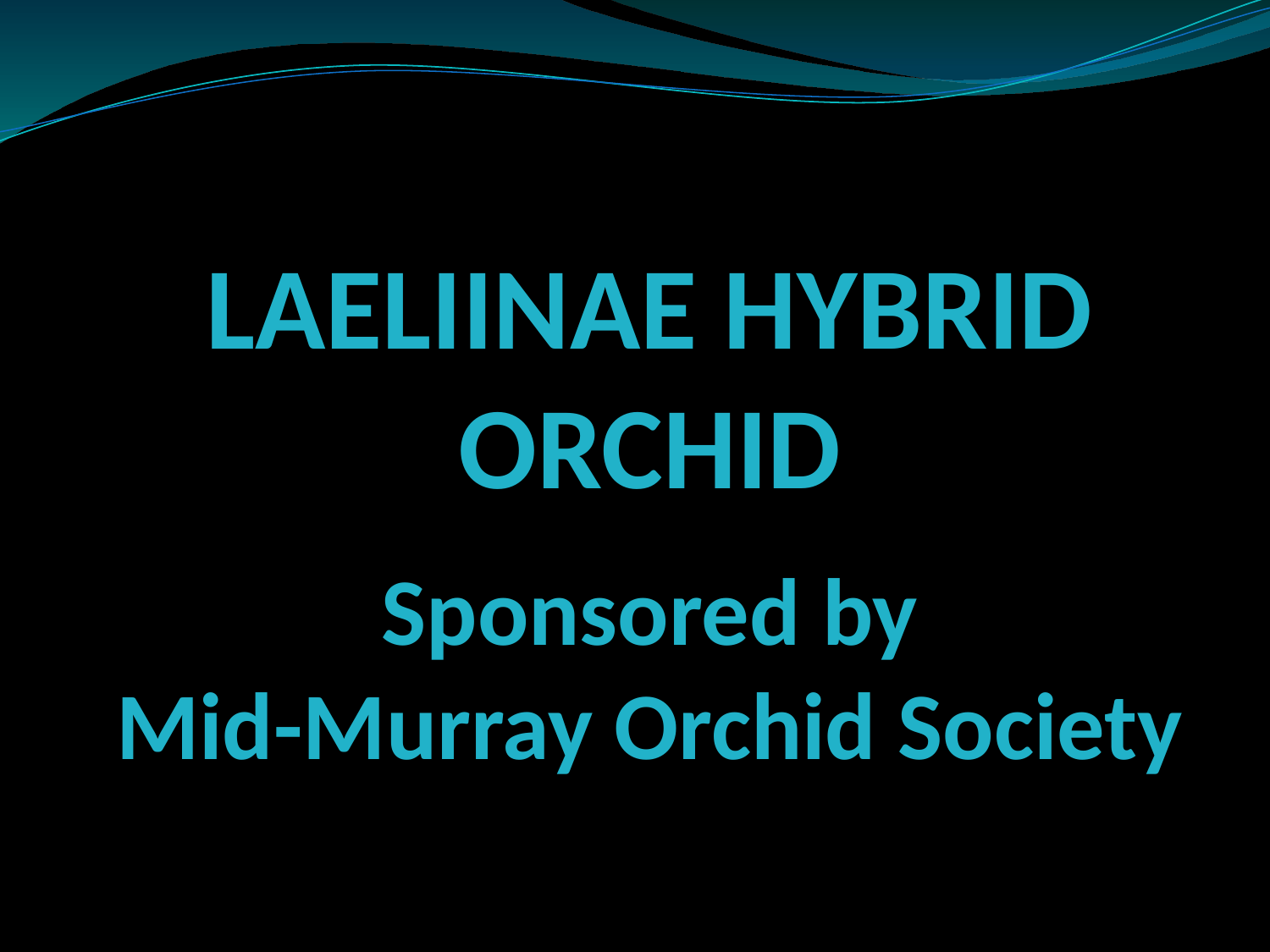

Laeliinae hybrid ORCHID

Sponsored by
Mid-Murray Orchid Society